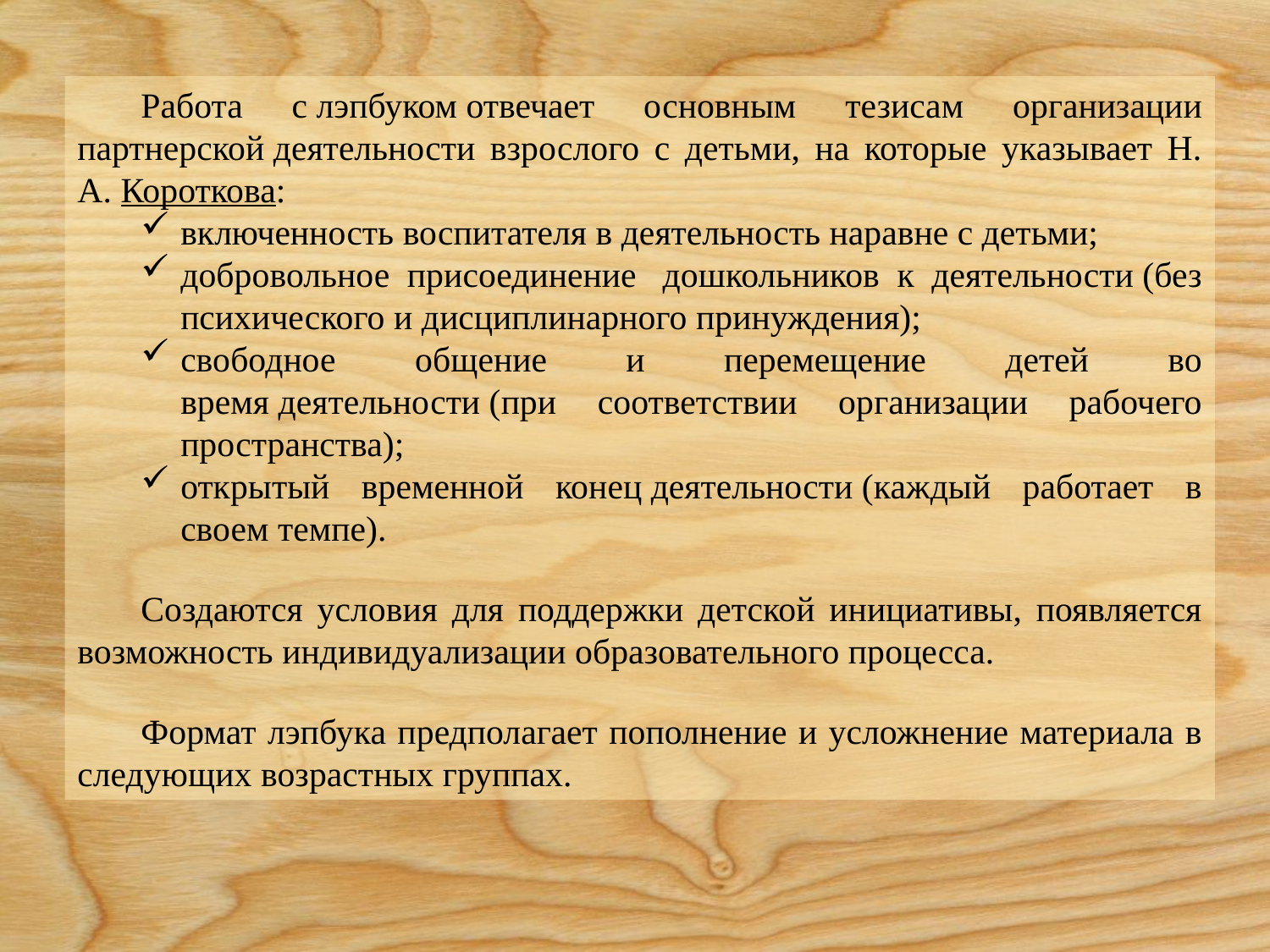

Работа с лэпбуком отвечает основным тезисам организации партнерской деятельности взрослого с детьми, на которые указывает Н. А. Короткова:
включенность воспитателя в деятельность наравне с детьми;
добровольное присоединение  дошкольников к деятельности (без психического и дисциплинарного принуждения);
свободное общение и перемещение детей во время деятельности (при соответствии организации рабочего пространства);
открытый временной конец деятельности (каждый работает в своем темпе).

Создаются условия для поддержки детской инициативы, появляется возможность индивидуализации образовательного процесса.

Формат лэпбука предполагает пополнение и усложнение материала в следующих возрастных группах.